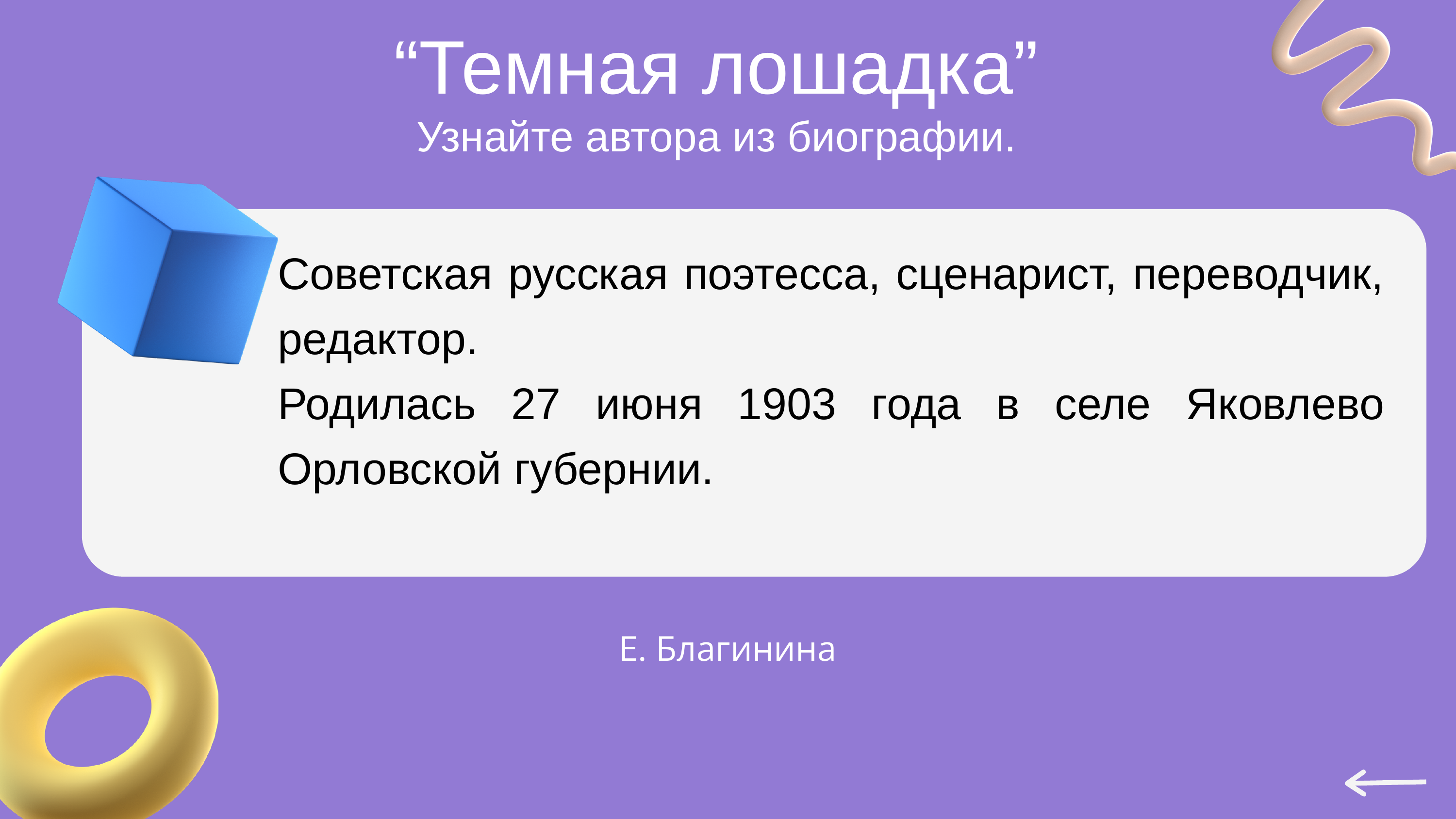

“Темная лошадка”
Узнайте автора из биографии.

Советская русская поэтесса, сценарист, переводчик, редактор.
Родилась 27 июня 1903 года в селе Яковлево Орловской губернии.

Е. Благинина